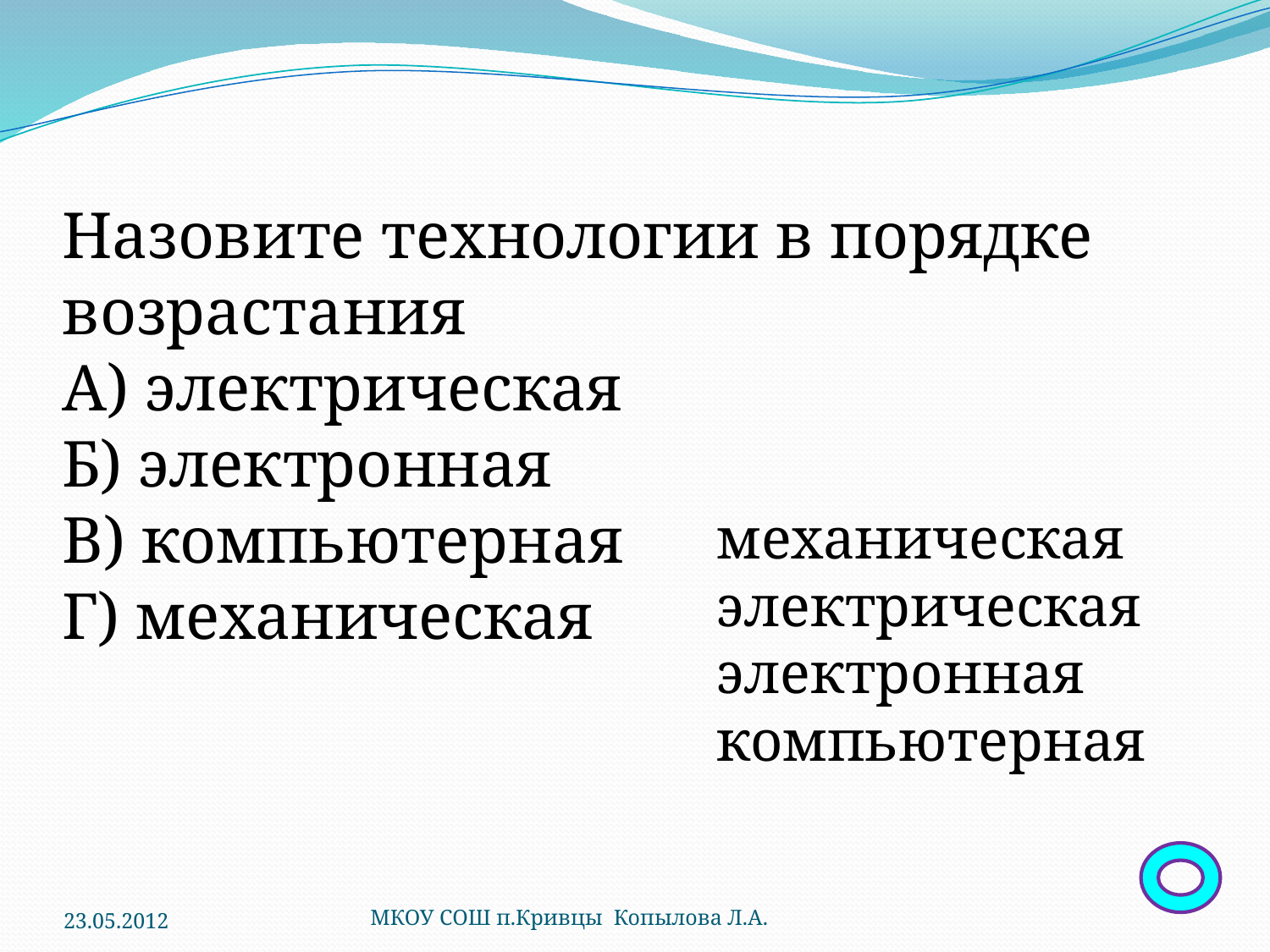

Назовите технологии в порядке возрастания
А) электрическая
Б) электронная
В) компьютерная
Г) механическая
механическая
электрическая
электронная
компьютерная

23.05.2012
МКОУ СОШ п.Кривцы  Копылова Л.А.